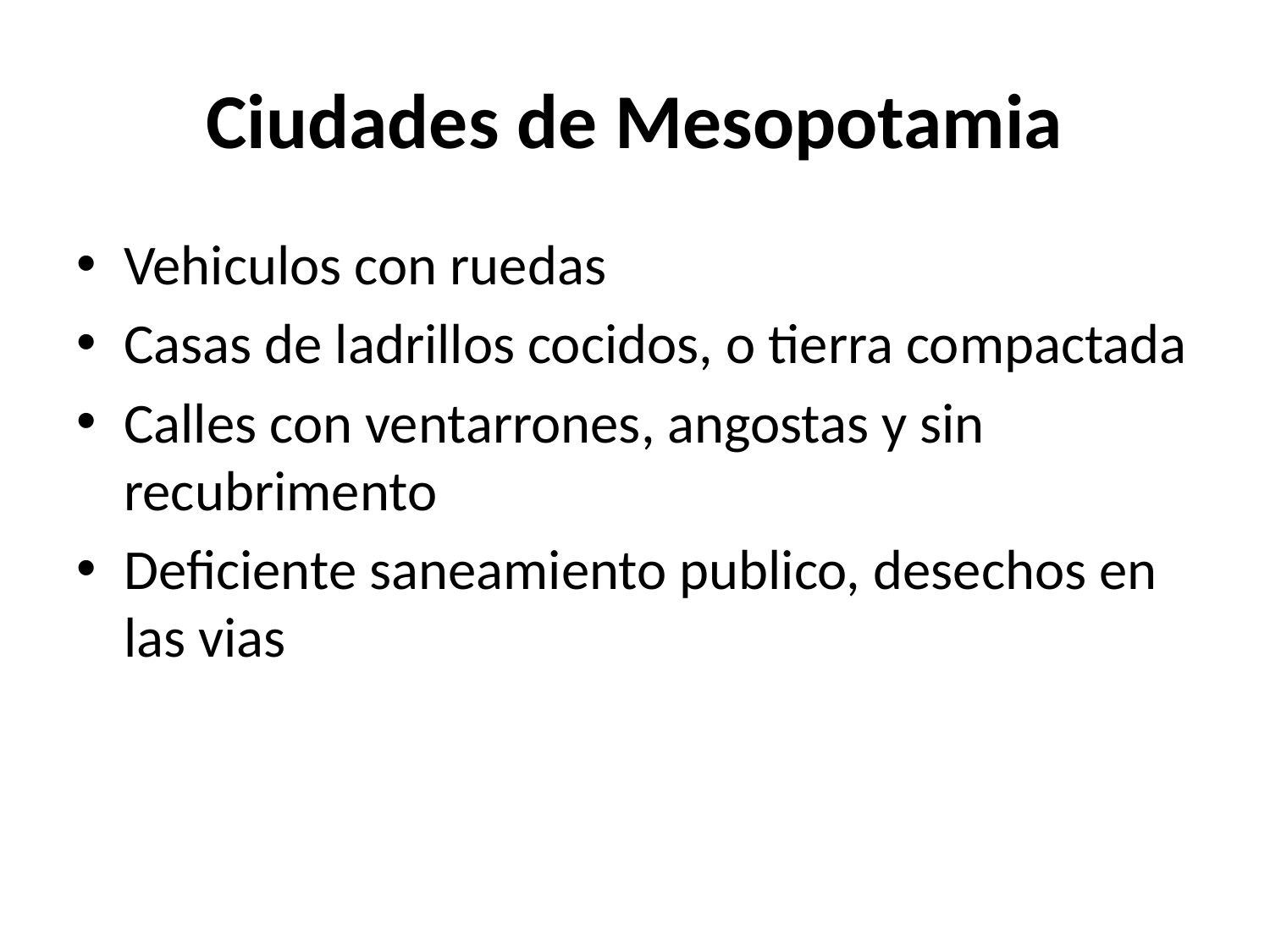

# Ciudades de Mesopotamia
Vehiculos con ruedas
Casas de ladrillos cocidos, o tierra compactada
Calles con ventarrones, angostas y sin recubrimento
Deficiente saneamiento publico, desechos en las vias